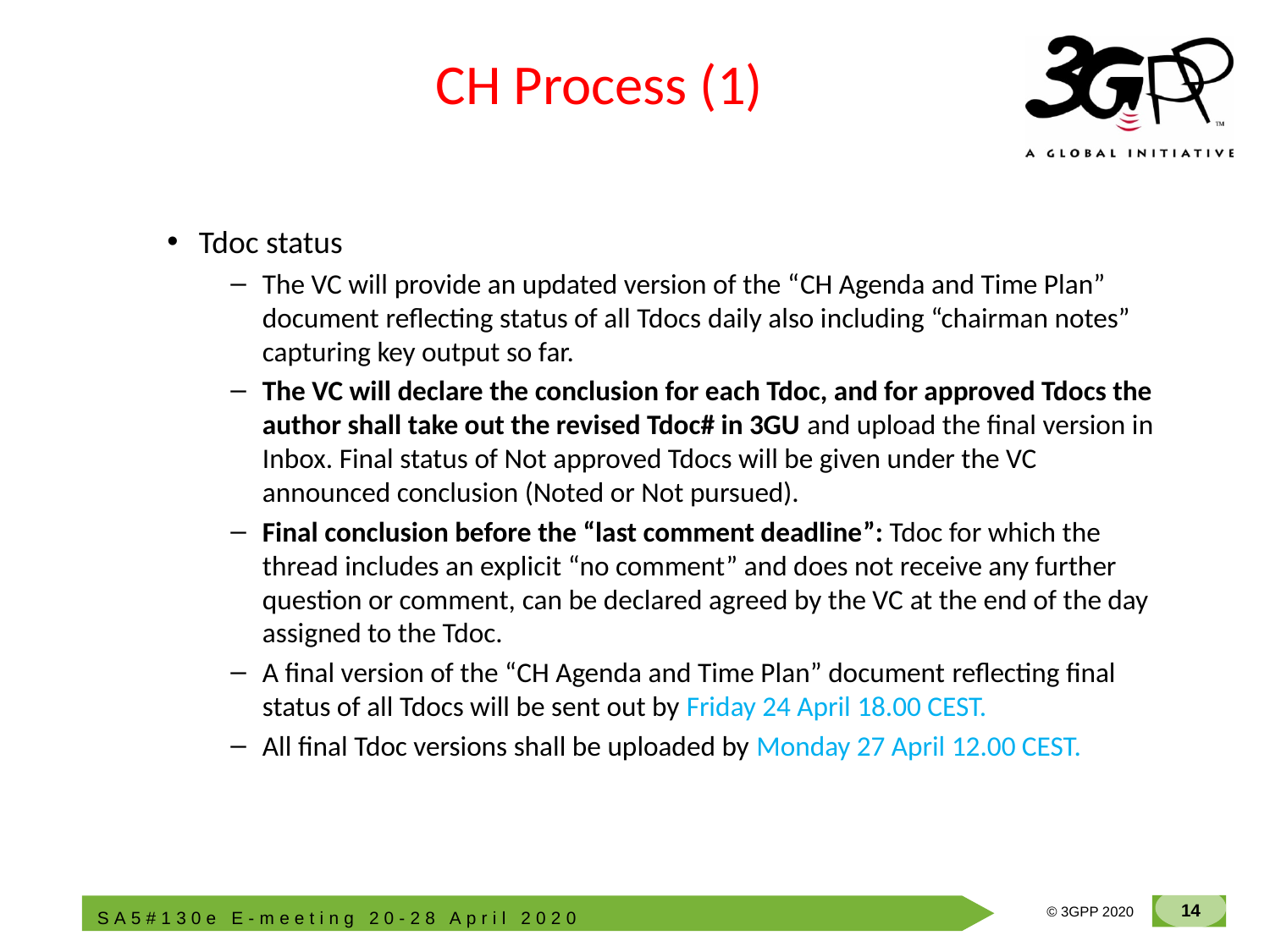

# CH Process (1)
Tdoc status
The VC will provide an updated version of the “CH Agenda and Time Plan” document reflecting status of all Tdocs daily also including “chairman notes” capturing key output so far.
The VC will declare the conclusion for each Tdoc, and for approved Tdocs the author shall take out the revised Tdoc# in 3GU and upload the final version in Inbox. Final status of Not approved Tdocs will be given under the VC announced conclusion (Noted or Not pursued).
Final conclusion before the “last comment deadline”: Tdoc for which the thread includes an explicit “no comment” and does not receive any further question or comment, can be declared agreed by the VC at the end of the day assigned to the Tdoc.
A final version of the “CH Agenda and Time Plan” document reflecting final status of all Tdocs will be sent out by Friday 24 April 18.00 CEST.
All final Tdoc versions shall be uploaded by Monday 27 April 12.00 CEST.